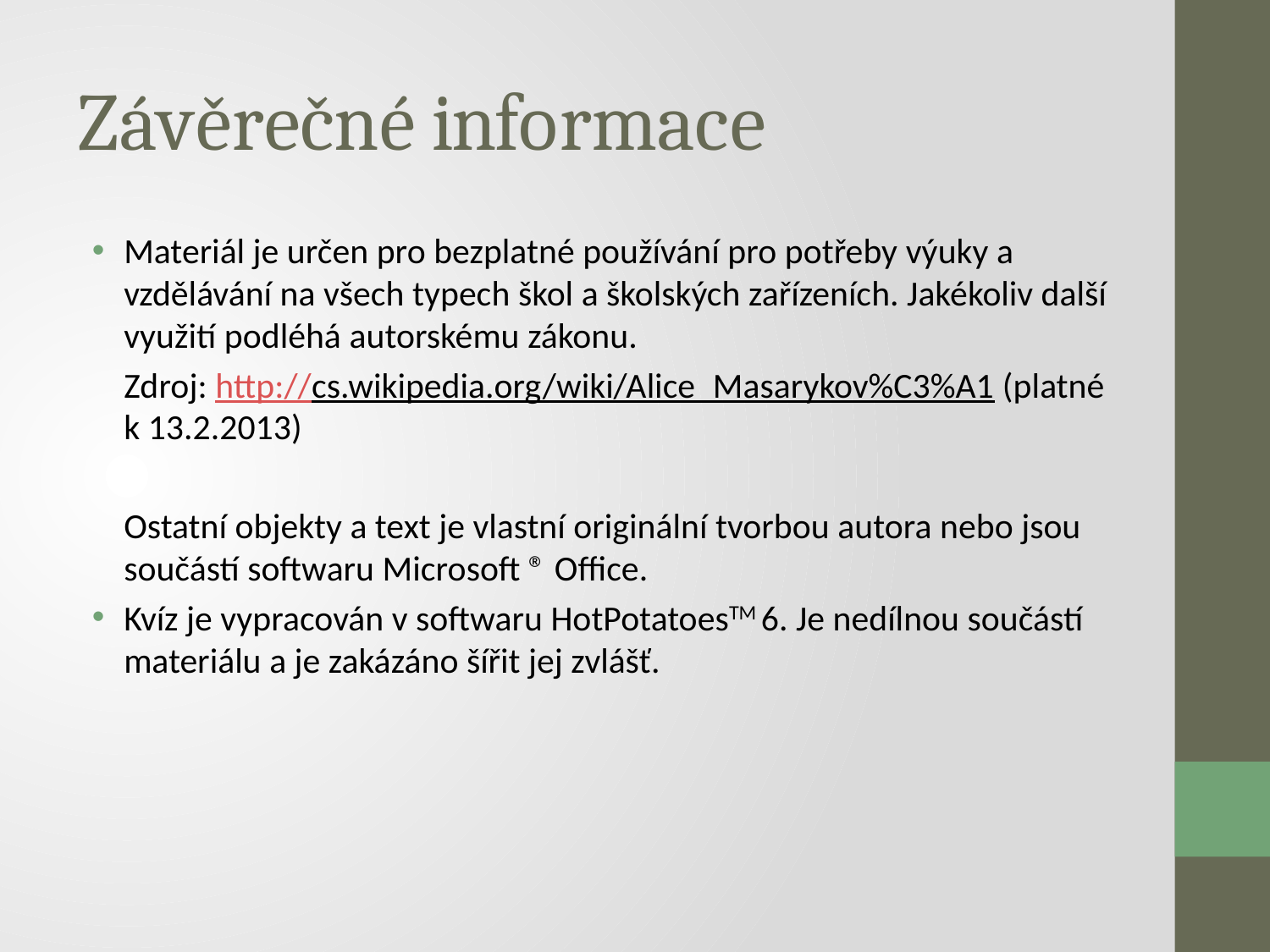

# Závěrečné informace
Materiál je určen pro bezplatné používání pro potřeby výuky a vzdělávání na všech typech škol a školských zařízeních. Jakékoliv další využití podléhá autorskému zákonu.
	Zdroj: http://cs.wikipedia.org/wiki/Alice_Masarykov%C3%A1 (platné k 13.2.2013)

	Ostatní objekty a text je vlastní originální tvorbou autora nebo jsou součástí softwaru Microsoft ® Office.
Kvíz je vypracován v softwaru HotPotatoesTM 6. Je nedílnou součástí materiálu a je zakázáno šířit jej zvlášť.